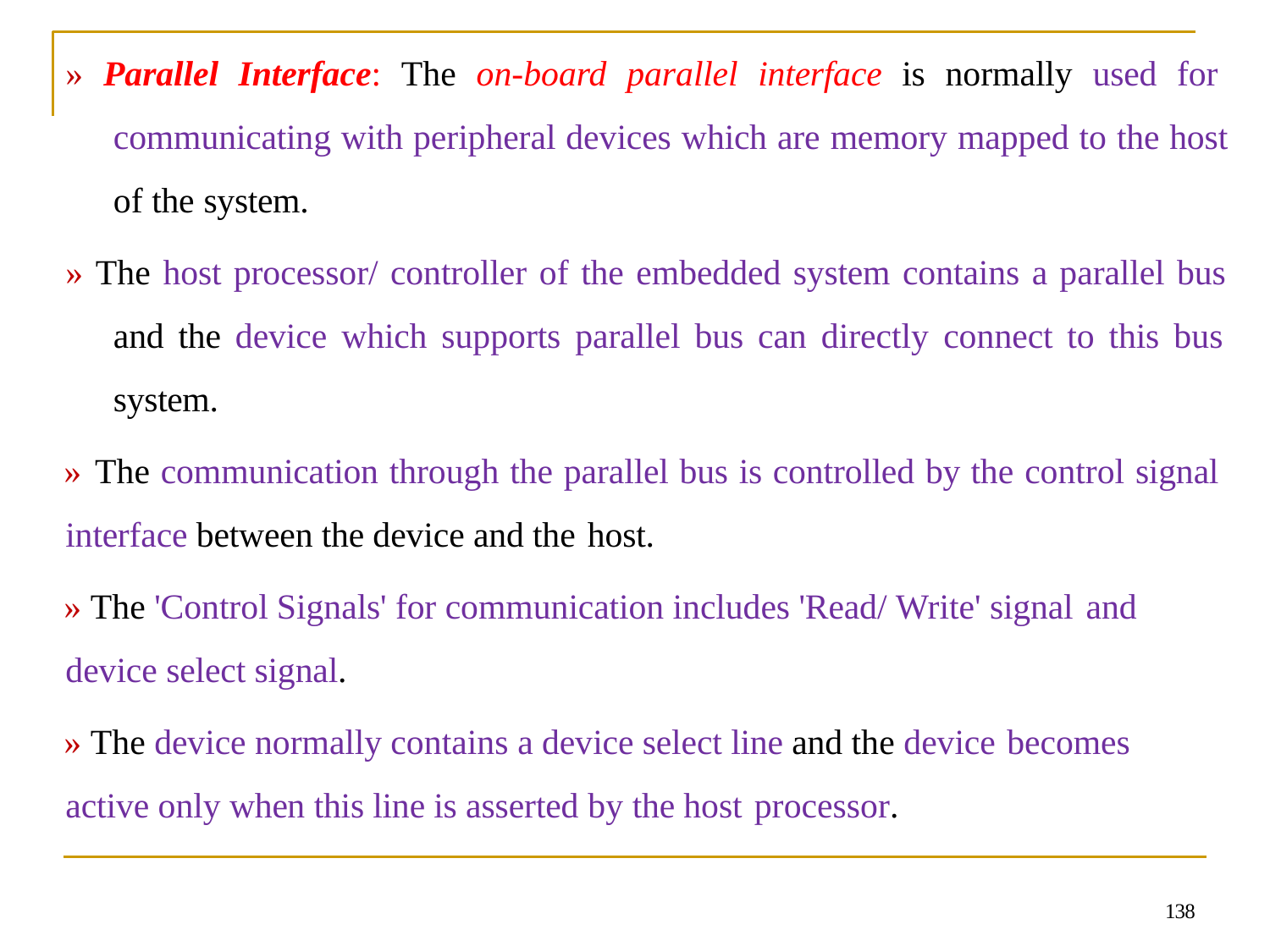

» Parallel Interface: The on-board parallel interface is normally used for  communicating with peripheral devices which are memory mapped to the host  of the system.
» The host processor/ controller of the embedded system contains a parallel bus  and the device which supports parallel bus can directly connect to this bus  system.
» The communication through the parallel bus is controlled by the control signal
interface between the device and the host.
» The 'Control Signals' for communication includes 'Read/ Write' signal and
device select signal.
» The device normally contains a device select line and the device becomes
active only when this line is asserted by the host processor.
138